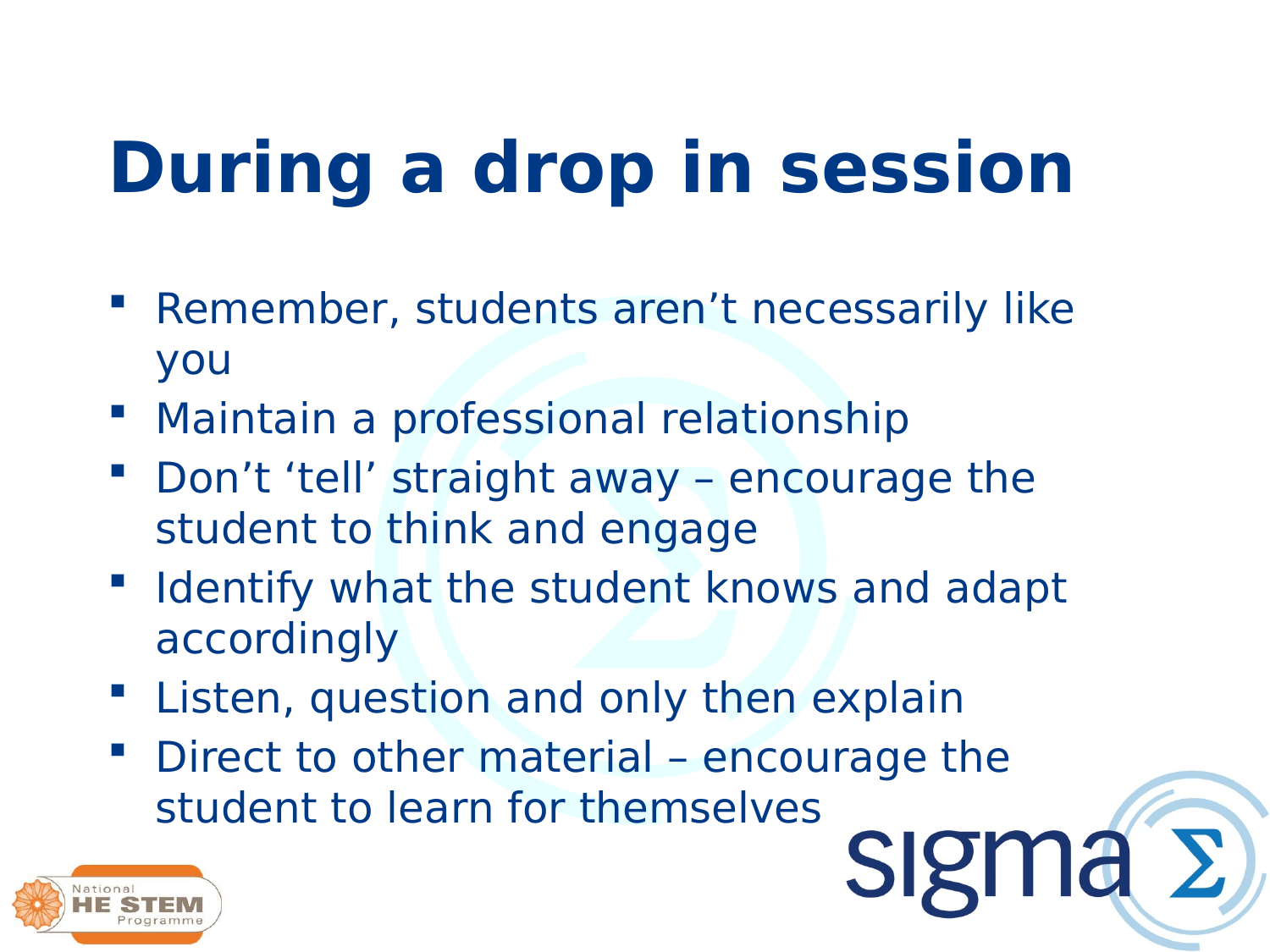

# During a drop in session
Remember, students aren’t necessarily like you
Maintain a professional relationship
Don’t ‘tell’ straight away – encourage the student to think and engage
Identify what the student knows and adapt accordingly
Listen, question and only then explain
Direct to other material – encourage the student to learn for themselves